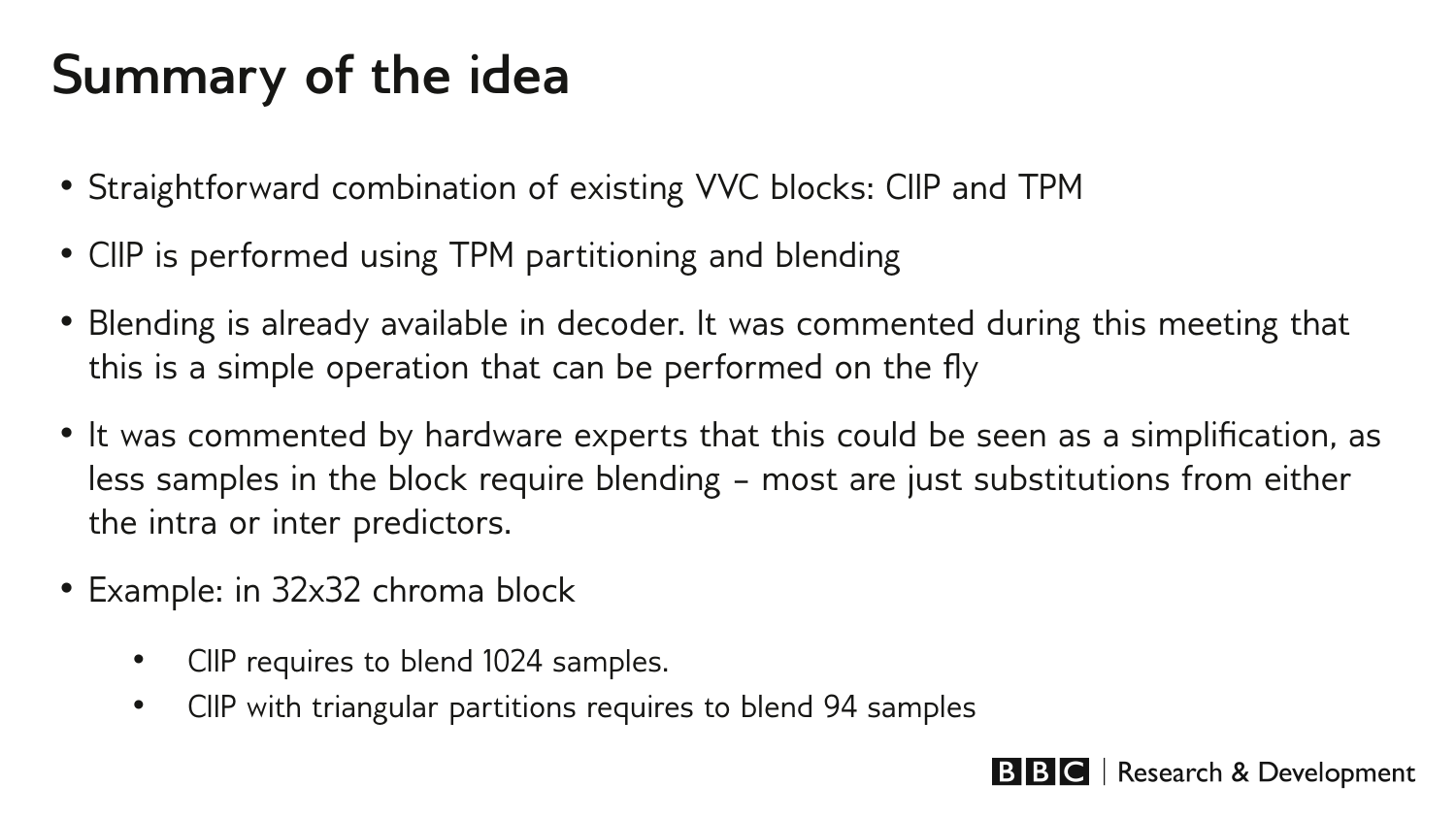

Summary of the idea
Straightforward combination of existing VVC blocks: CIIP and TPM
CIIP is performed using TPM partitioning and blending
Blending is already available in decoder. It was commented during this meeting that this is a simple operation that can be performed on the fly
It was commented by hardware experts that this could be seen as a simplification, as less samples in the block require blending – most are just substitutions from either the intra or inter predictors.
Example: in 32x32 chroma block
CIIP requires to blend 1024 samples.
CIIP with triangular partitions requires to blend 94 samples